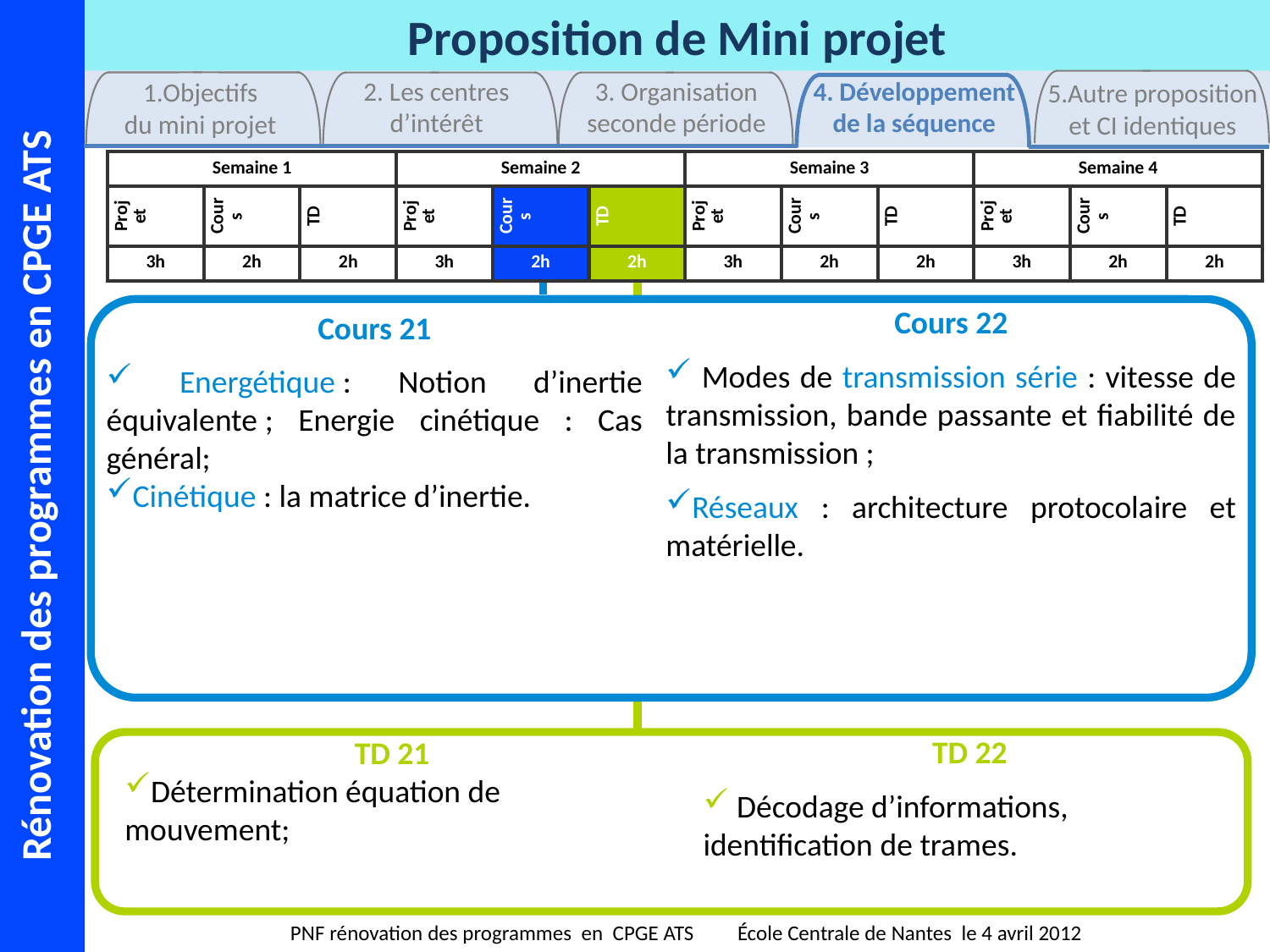

| Semaine 1 |  |  | Semaine 2 |  |  | Semaine 3 |  |  | Semaine 4 |  |  |
| --- | --- | --- | --- | --- | --- | --- | --- | --- | --- | --- | --- |
| Projet | Cours | TD | Projet | Cours | TD | Projet | Cours | TD | Projet | Cours | TD |
| 3h | 2h | 2h | 3h | 2h | 2h | 3h | 2h | 2h | 3h | 2h | 2h |
Cours 22
 Modes de transmission série : vitesse de transmission, bande passante et fiabilité de la transmission ;
Réseaux : architecture protocolaire et matérielle.

Cours 21

 Energétique : Notion d’inertie équivalente ; Energie cinétique : Cas général;
Cinétique : la matrice d’inertie.
TD 22
 Décodage d’informations, identification de trames.
TD 21
Détermination équation de mouvement;